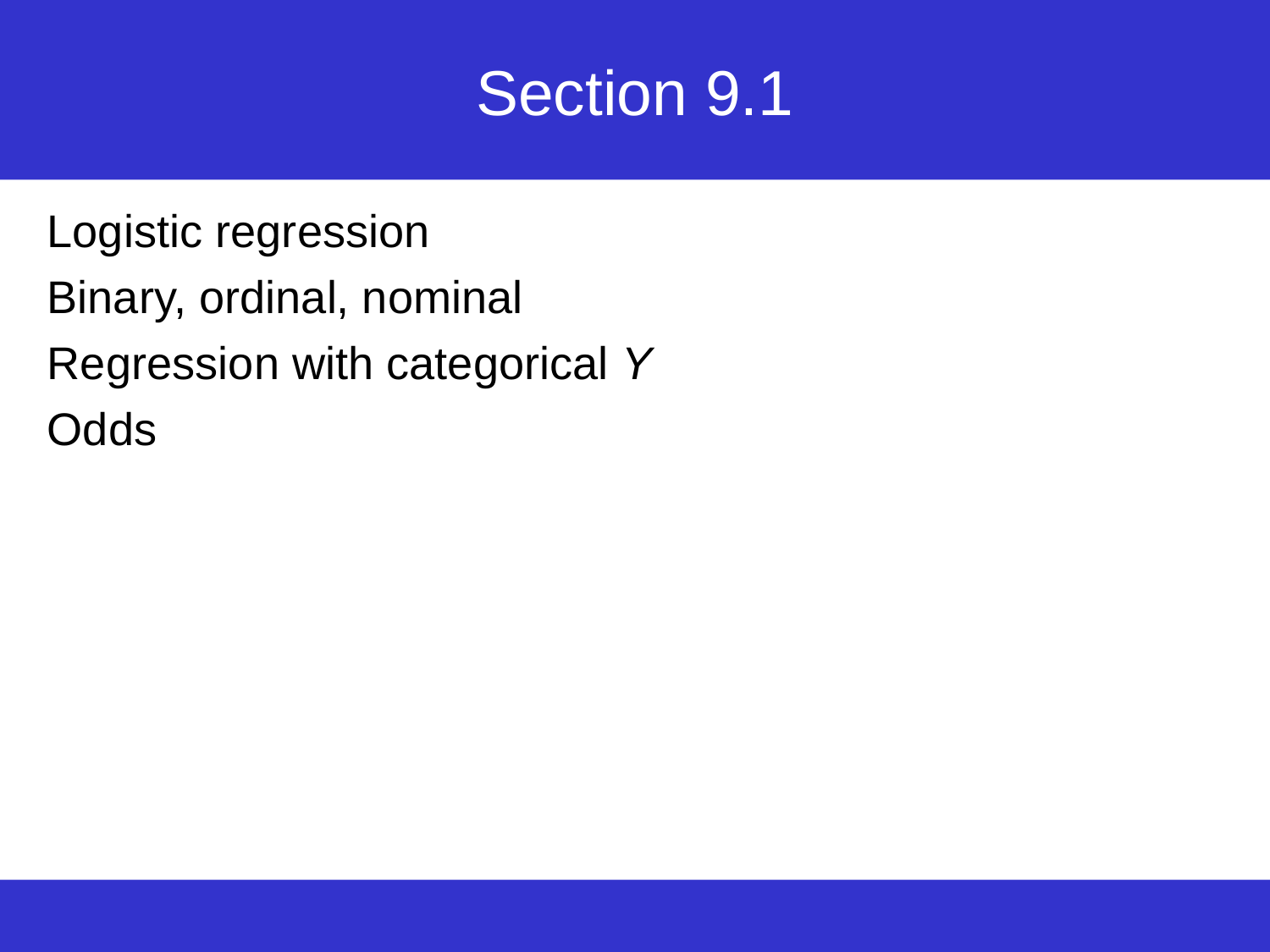

# Section 9.1
Logistic regression
Binary, ordinal, nominal
Regression with categorical Y
Odds